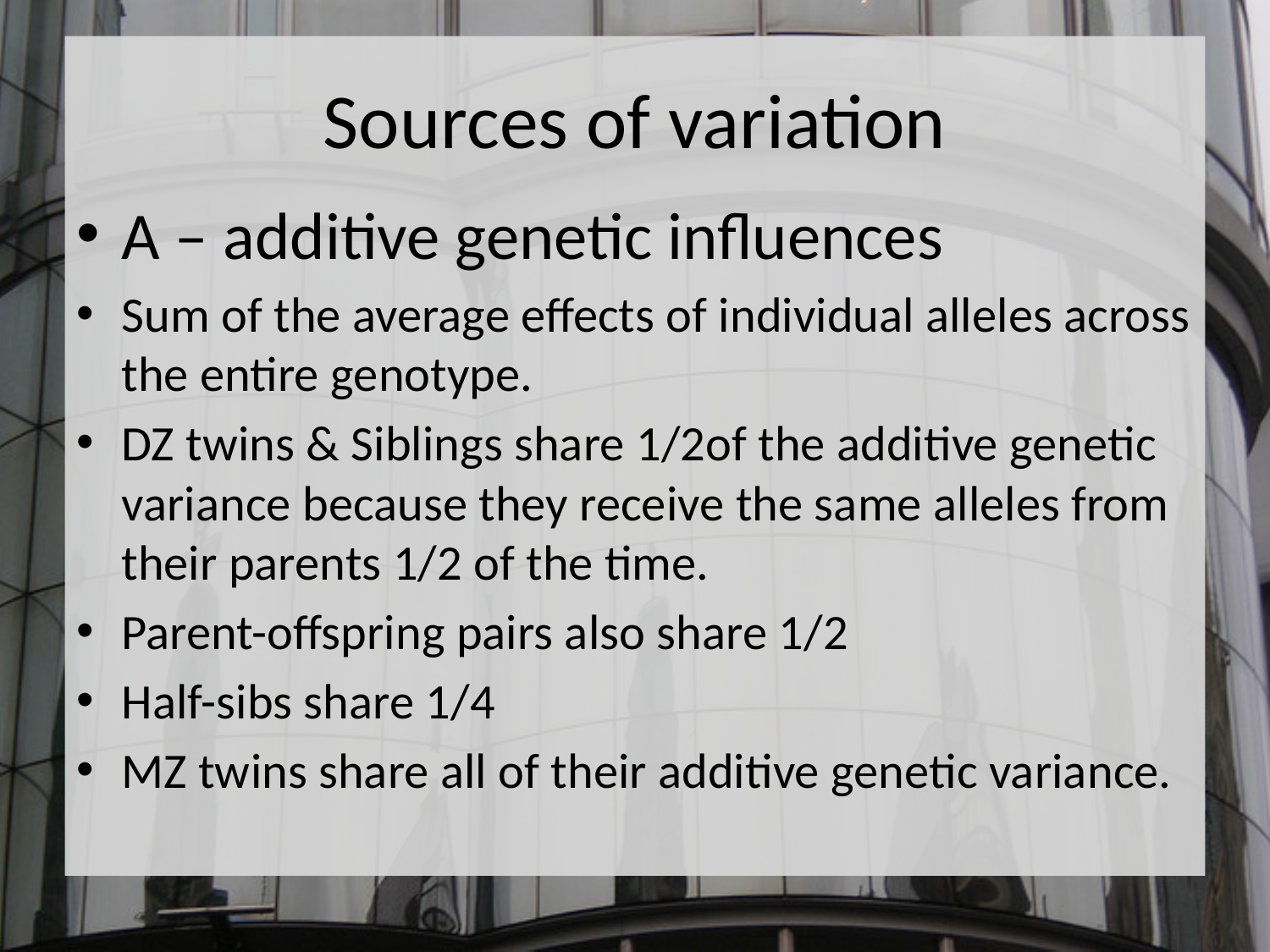

# Sources of variation
A – additive genetic influences
Sum of the average effects of individual alleles across the entire genotype.
DZ twins & Siblings share 1/2of the additive genetic variance because they receive the same alleles from their parents 1/2 of the time.
Parent-offspring pairs also share 1/2
Half-sibs share 1/4
MZ twins share all of their additive genetic variance.